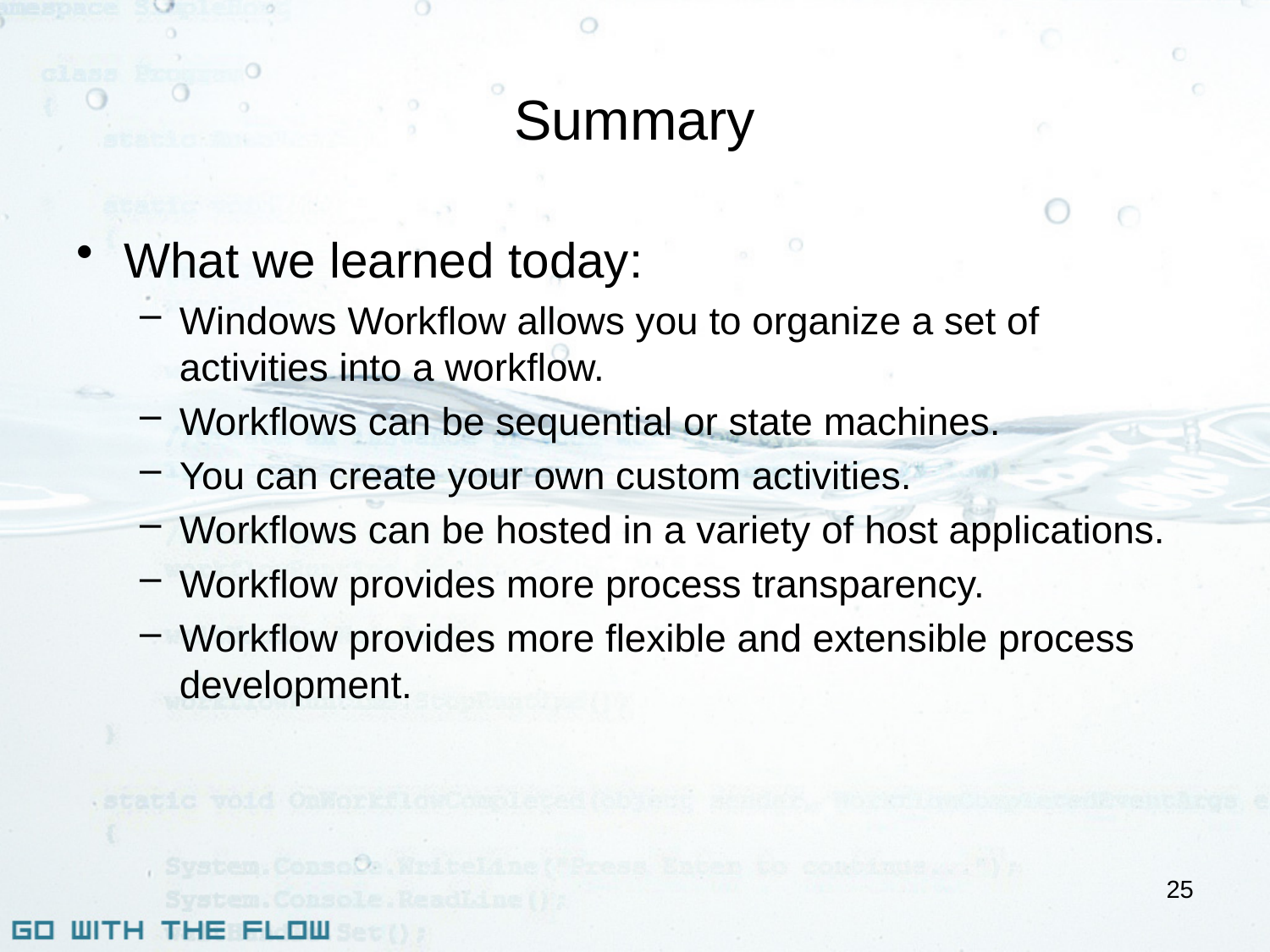

# Summary
What we learned today:
Windows Workflow allows you to organize a set of activities into a workflow.
Workflows can be sequential or state machines.
You can create your own custom activities.
Workflows can be hosted in a variety of host applications.
Workflow provides more process transparency.
Workflow provides more flexible and extensible process development.
25